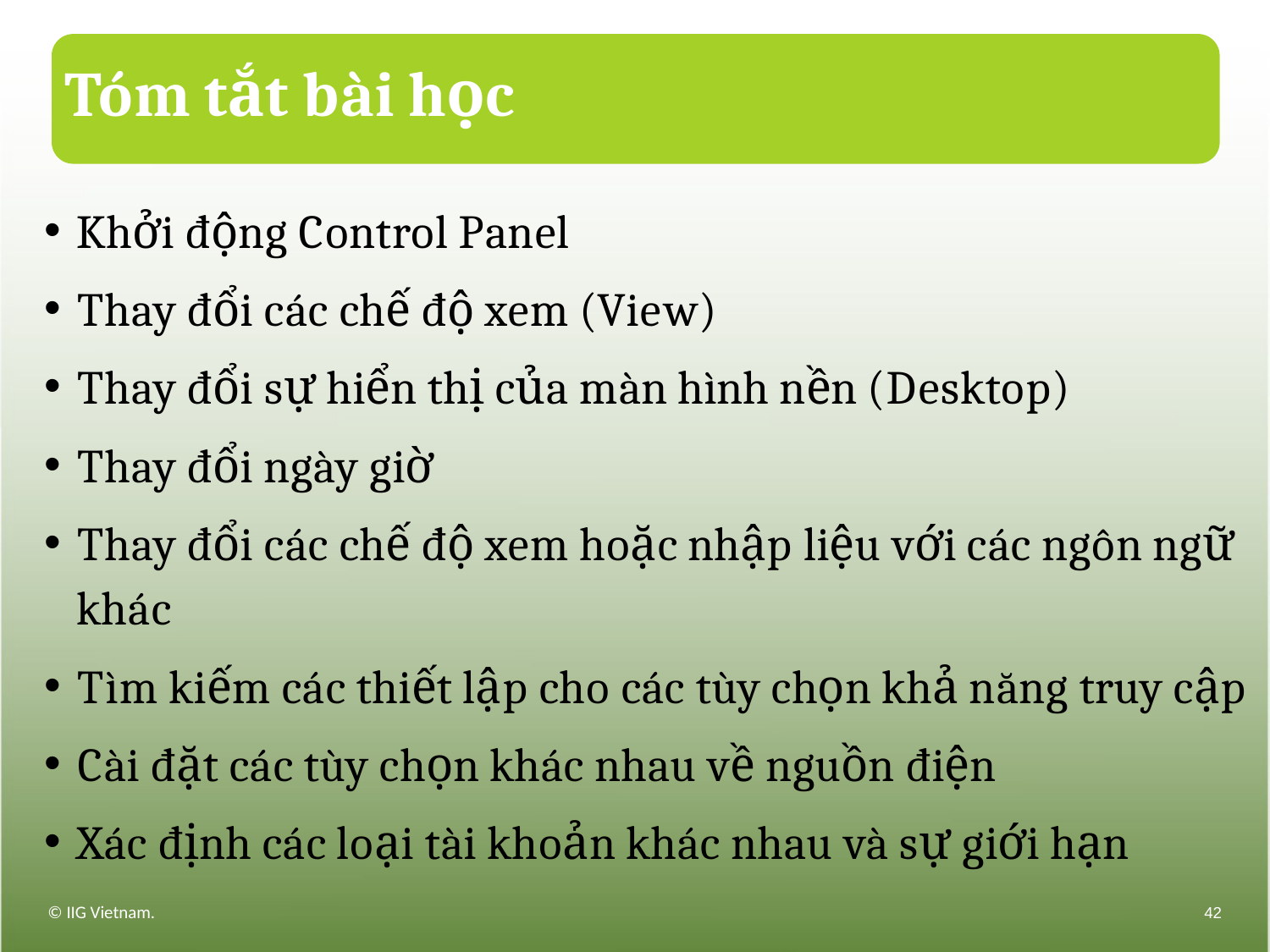

# Tóm tắt bài học
Khởi động Control Panel
Thay đổi các chế độ xem (View)
Thay đổi sự hiển thị của màn hình nền (Desktop)
Thay đổi ngày giờ
Thay đổi các chế độ xem hoặc nhập liệu với các ngôn ngữ khác
Tìm kiếm các thiết lập cho các tùy chọn khả năng truy cập
Cài đặt các tùy chọn khác nhau về nguồn điện
Xác định các loại tài khoản khác nhau và sự giới hạn
© IIG Vietnam.
42